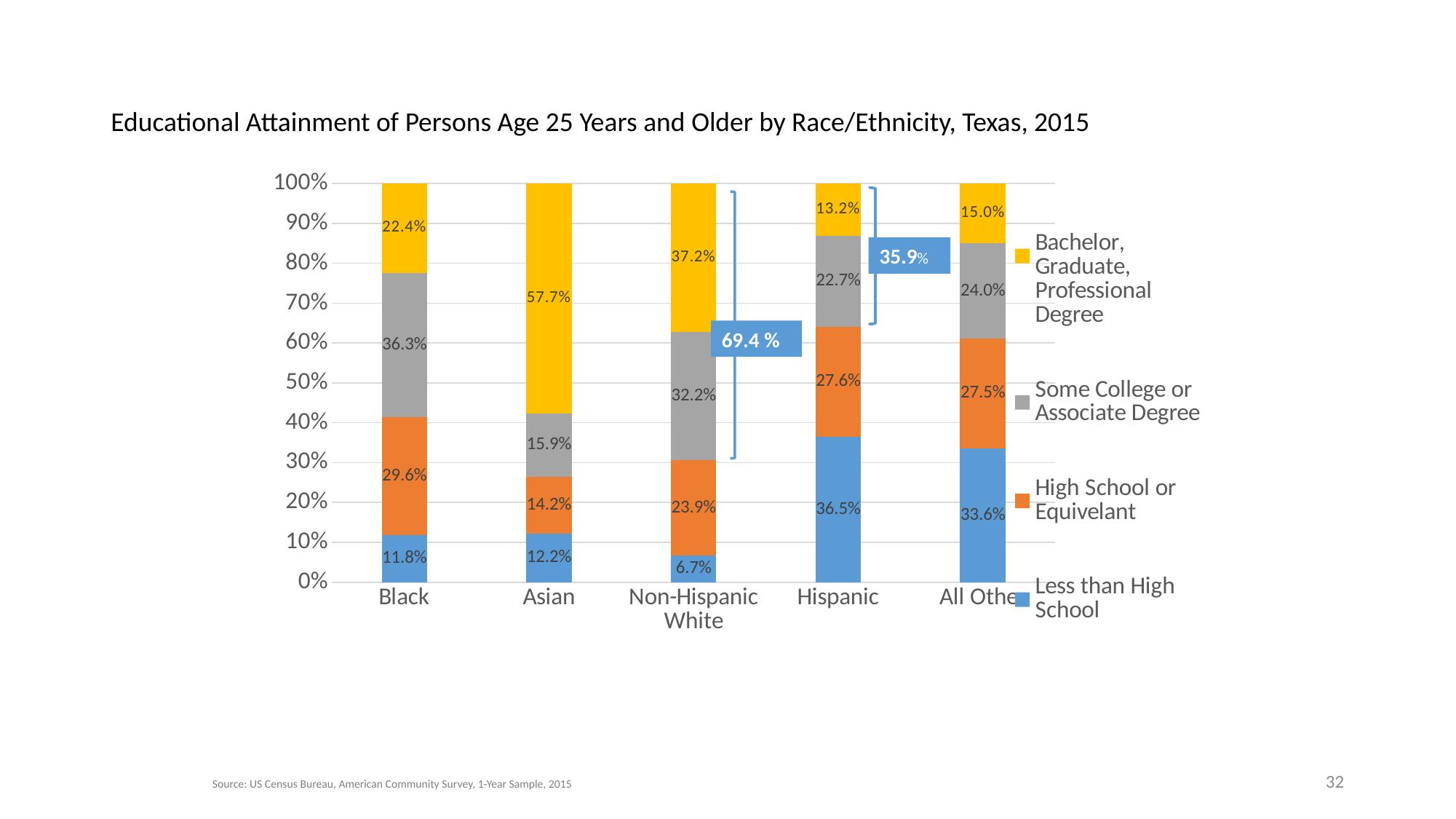

32
# Educational Attainment of Persons Age 25 Years and Older by Race/Ethnicity, Texas, 2015

### Chart

| Category | Less than High School | High School or Equivelant | Some College or Associate Degree | Bachelor, Graduate, Professional Degree |
|---|---|---|---|---|
| Black | 0.11762075897351887 | 0.29609260231681317 | 0.3625189967659789 | 0.22376764194368912 |
| Asian | 0.12192441894848897 | 0.1419516233958247 | 0.1589342953456739 | 0.5771896623100125 |
| Non-Hispanic White | 0.06657796793301275 | 0.2391965815475015 | 0.3222091812981823 | 0.3720162692213035 |
| Hispanic | 0.3649899214358323 | 0.27582753224987494 | 0.22705915081592667 | 0.13212339549836605 |
| All Other | 0.3355791645571431 | 0.27502040641146797 | 0.23970837310629695 | 0.149692055925092 |
35.9%
69.4 %
Source: US Census Bureau, American Community Survey, 1-Year Sample, 2015